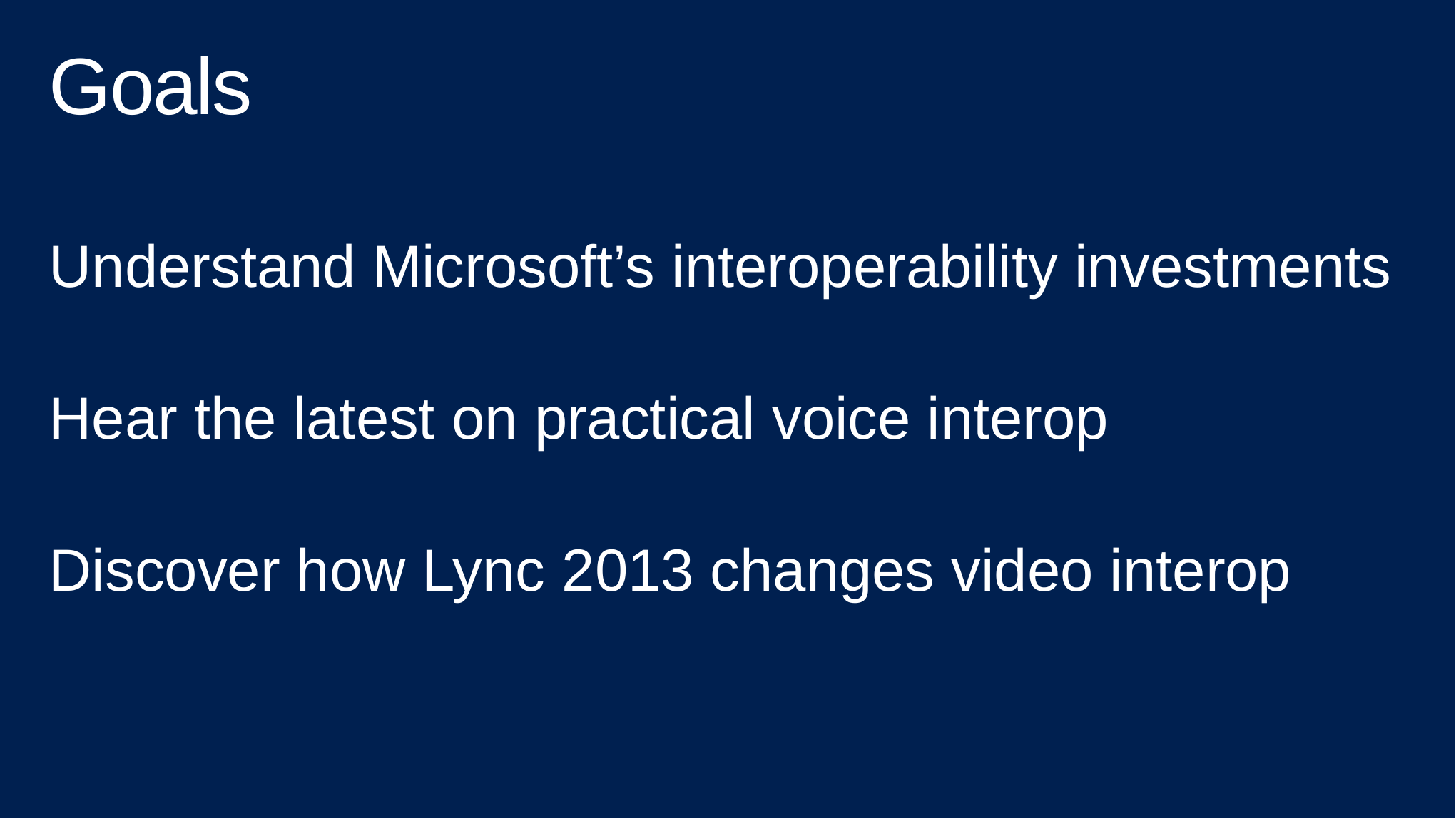

# Goals

Understand Microsoft’s interoperability investments

Hear the latest on practical voice interop

Discover how Lync 2013 changes video interop